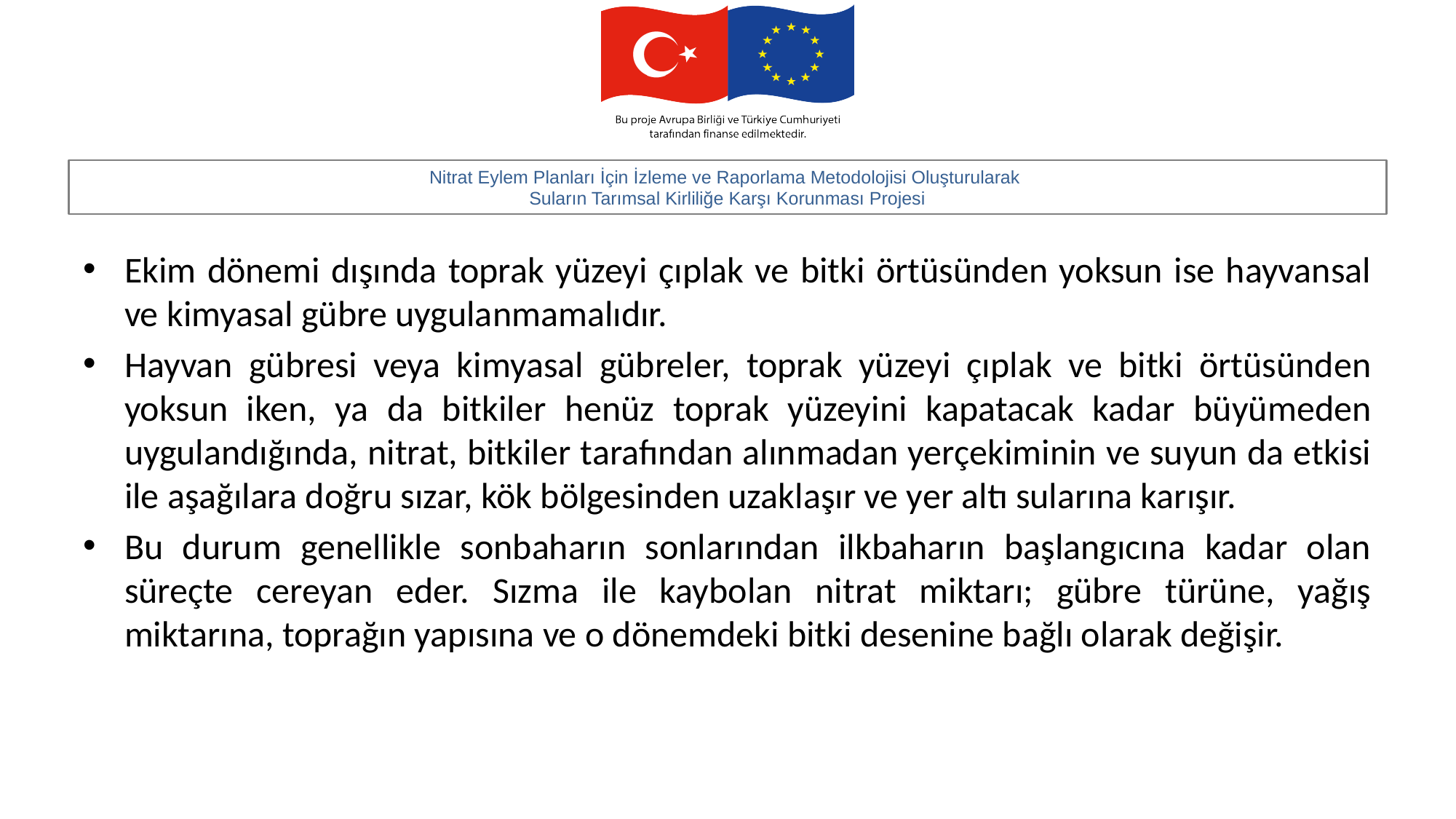

#
Ekim dönemi dışında toprak yüzeyi çıplak ve bitki örtüsünden yoksun ise hayvansal ve kimyasal gübre uygulanmamalıdır.
Hayvan gübresi veya kimyasal gübreler, toprak yüzeyi çıplak ve bitki örtüsünden yoksun iken, ya da bitkiler henüz toprak yüzeyini kapatacak kadar büyümeden uygulandığında, nitrat, bitkiler tarafından alınmadan yerçekiminin ve suyun da etkisi ile aşağılara doğru sızar, kök bölgesinden uzaklaşır ve yer altı sularına karışır.
Bu durum genellikle sonbaharın sonlarından ilkbaharın başlangıcına kadar olan süreçte cereyan eder. Sızma ile kaybolan nitrat miktarı; gübre türüne, yağış miktarına, toprağın yapısına ve o dönemdeki bitki desenine bağlı olarak değişir.